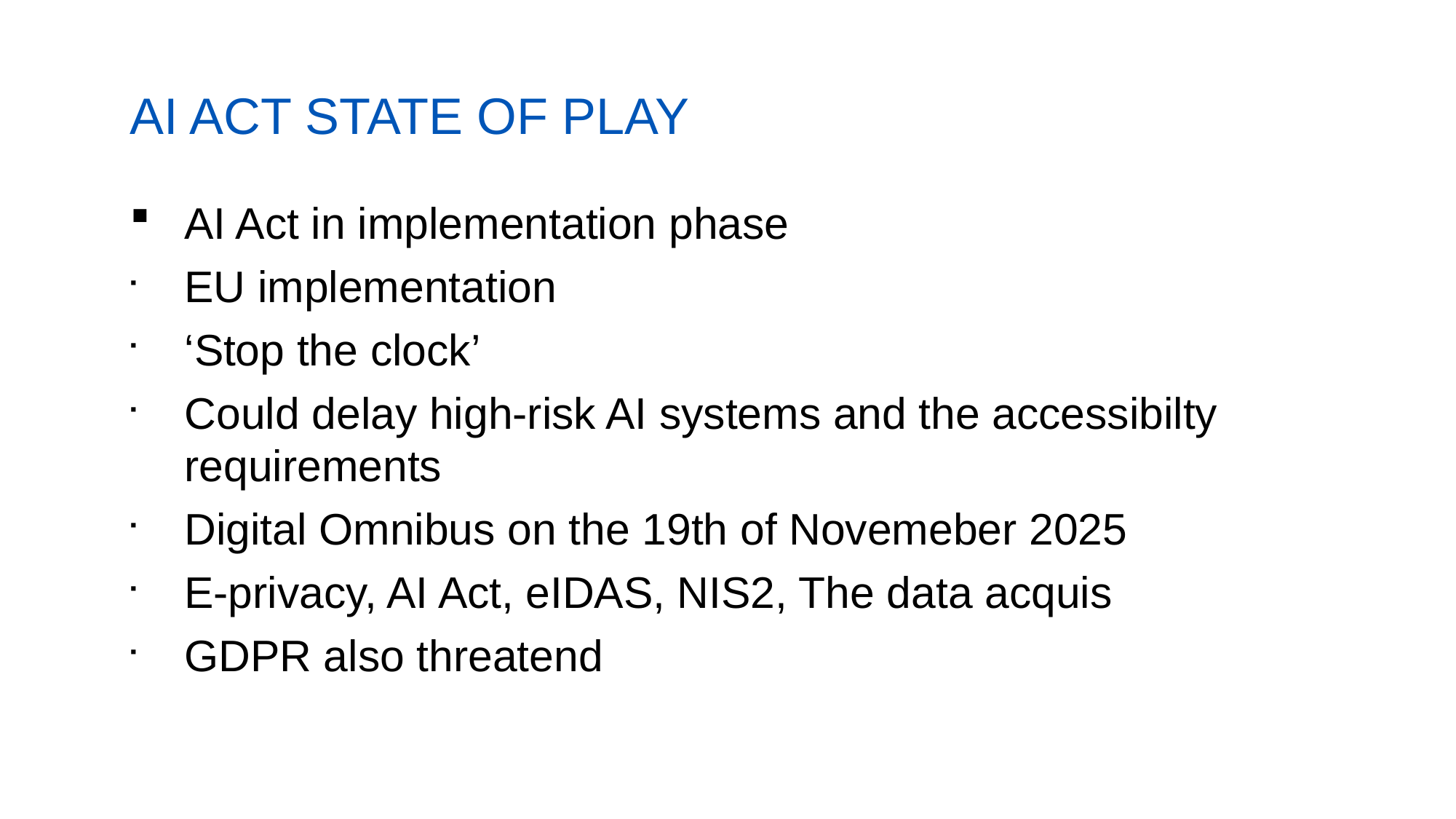

AI ACT STATE OF PLAY
AI Act in implementation phase
EU implementation
‘Stop the clock’
Could delay high-risk AI systems and the accessibilty requirements
Digital Omnibus on the 19th of Novemeber 2025
E-privacy, AI Act, eIDAS, NIS2, The data acquis
GDPR also threatend